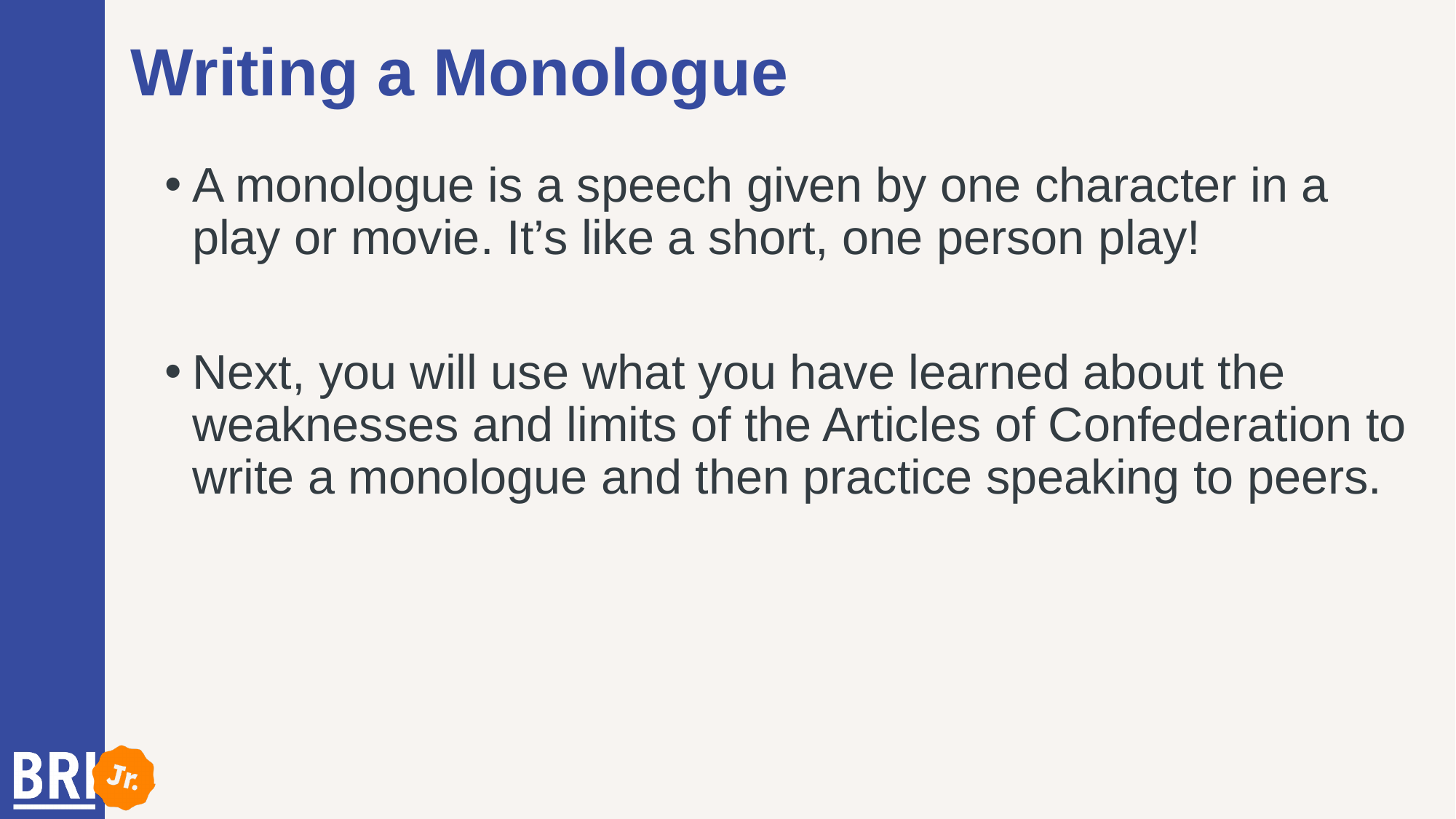

# Writing a Monologue
A monologue is a speech given by one character in a play or movie. It’s like a short, one person play!

Next, you will use what you have learned about the weaknesses and limits of the Articles of Confederation to write a monologue and then practice speaking to peers.